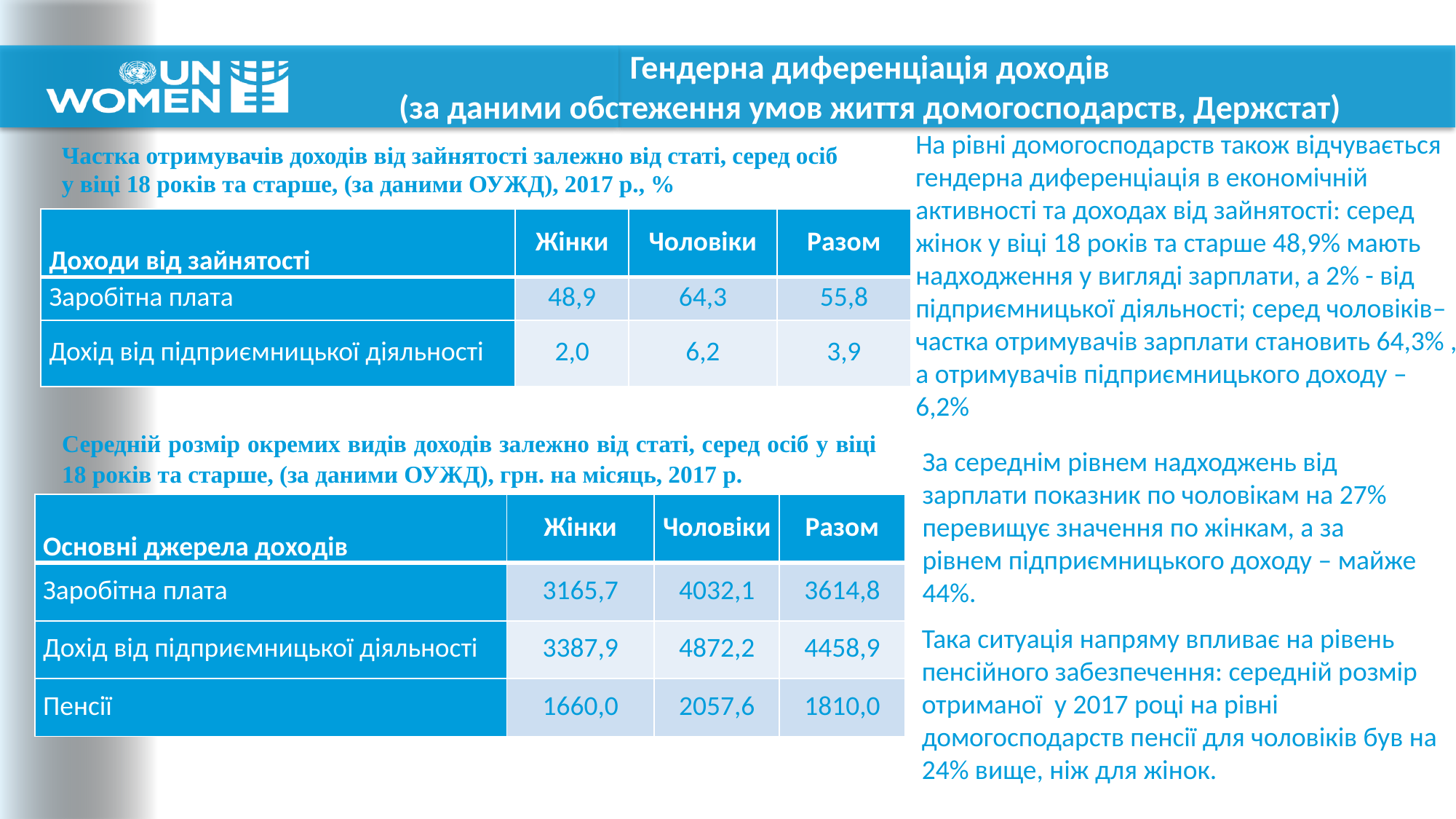

# Гендерна диференціація доходів (за даними обстеження умов життя домогосподарств, Держстат)
На рівні домогосподарств також відчувається гендерна диференціація в економічній активності та доходах від зайнятості: серед жінок у віці 18 років та старше 48,9% мають надходження у вигляді зарплати, а 2% - від підприємницької діяльності; серед чоловіків– частка отримувачів зарплати становить 64,3% , а отримувачів підприємницького доходу – 6,2%
Частка отримувачів доходів від зайнятості залежно від статі, серед осіб у віці 18 років та старше, (за даними ОУЖД), 2017 р., %
| Доходи від зайнятості | Жінки | Чоловіки | Разом |
| --- | --- | --- | --- |
| Заробітна плата | 48,9 | 64,3 | 55,8 |
| Дохід від підприємницької діяльності | 2,0 | 6,2 | 3,9 |
Середній розмір окремих видів доходів залежно від статі, серед осіб у віці 18 років та старше, (за даними ОУЖД), грн. на місяць, 2017 р.
За середнім рівнем надходжень від зарплати показник по чоловікам на 27% перевищує значення по жінкам, а за рівнем підприємницького доходу – майже 44%.
| Основні джерела доходів | Жінки | Чоловіки | Разом |
| --- | --- | --- | --- |
| Заробітна плата | 3165,7 | 4032,1 | 3614,8 |
| Дохід від підприємницької діяльності | 3387,9 | 4872,2 | 4458,9 |
| Пенсії | 1660,0 | 2057,6 | 1810,0 |
Така ситуація напряму впливає на рівень пенсійного забезпечення: середній розмір отриманої  у 2017 році на рівні домогосподарств пенсії для чоловіків був на 24% вище, ніж для жінок.